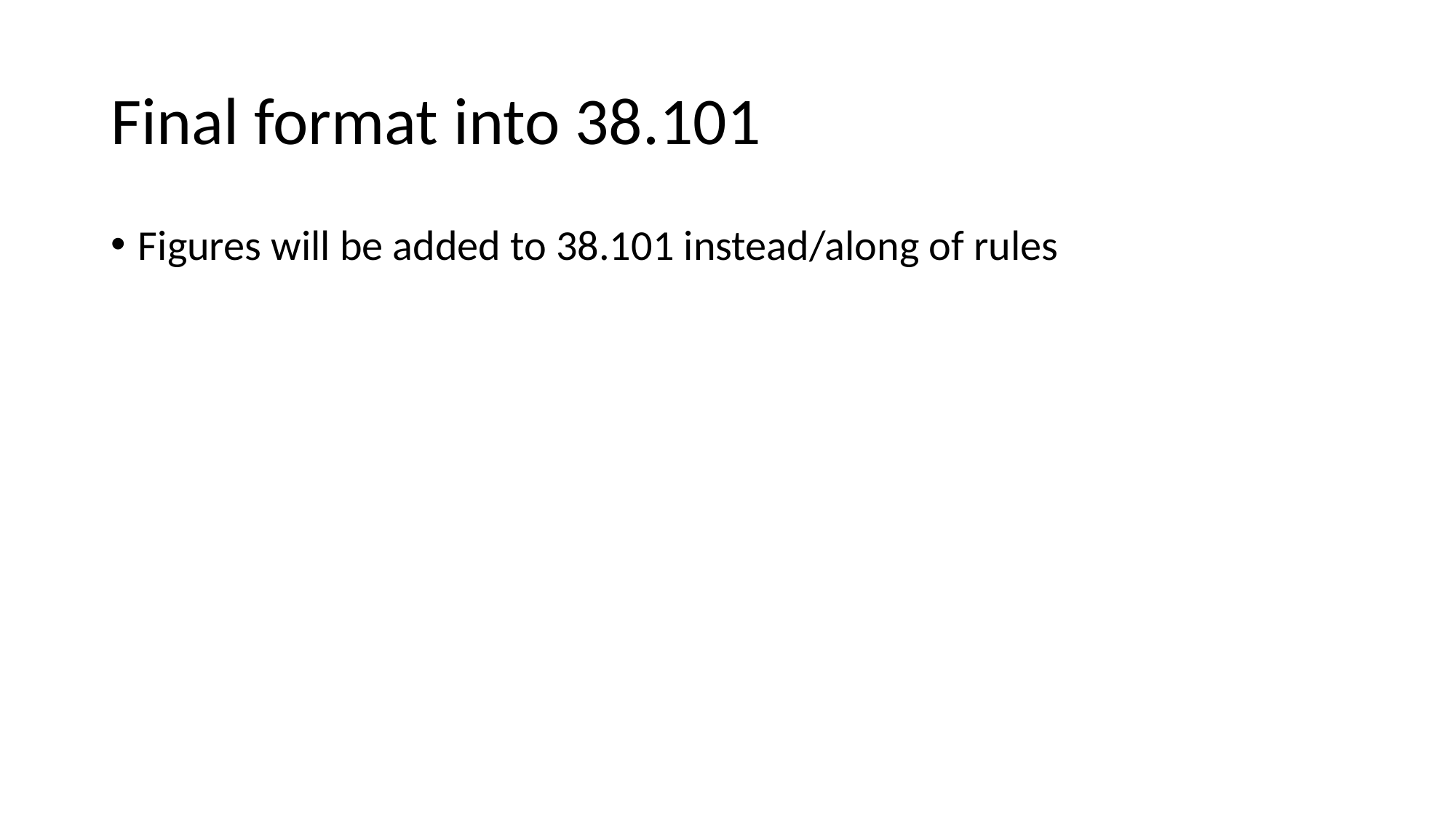

# Final format into 38.101
Figures will be added to 38.101 instead/along of rules